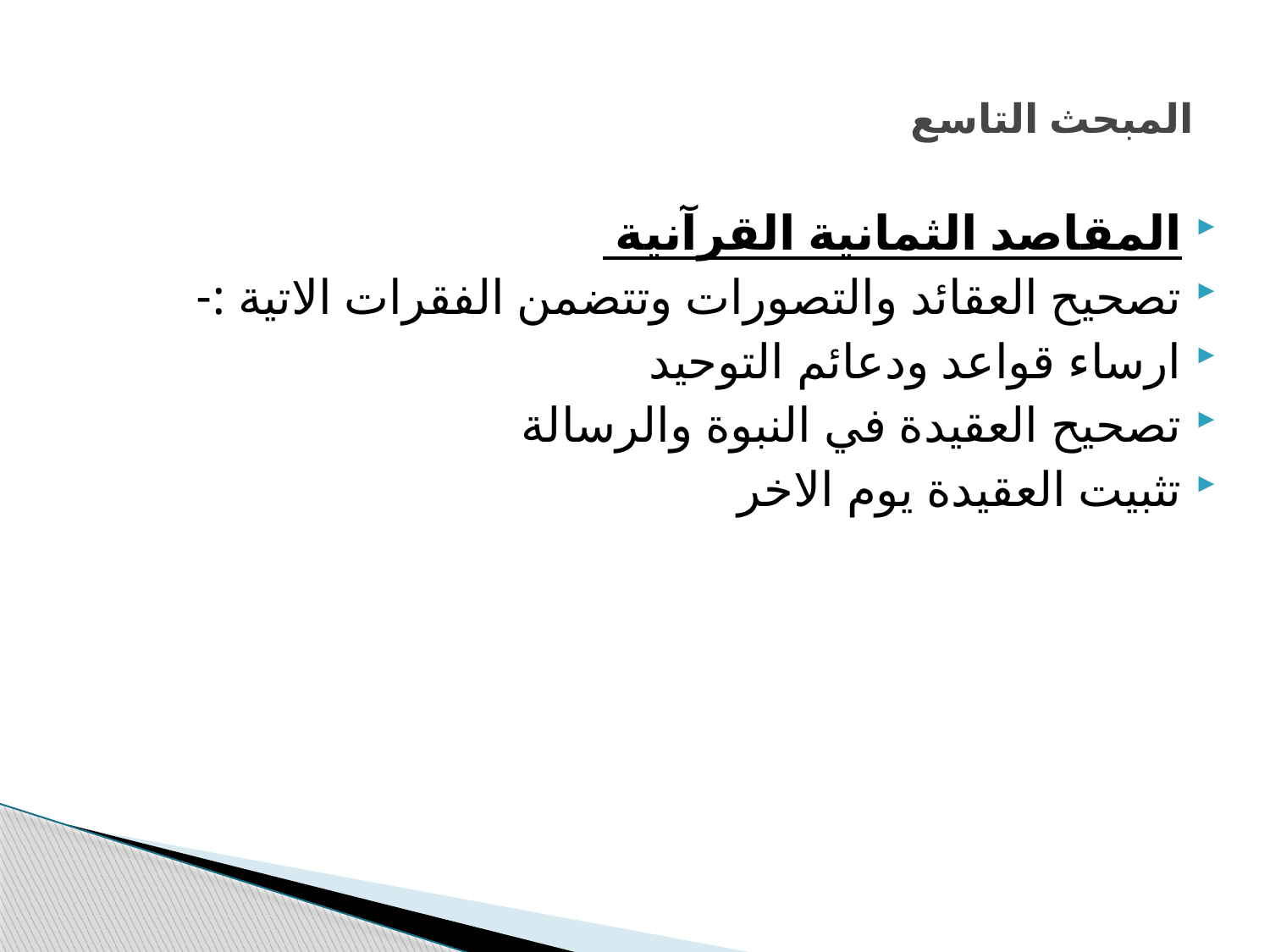

# المبحث التاسع
المقاصد الثمانية القرآنية
تصحيح العقائد والتصورات وتتضمن الفقرات الاتية :-
ارساء قواعد ودعائم التوحيد
تصحيح العقيدة في النبوة والرسالة
تثبيت العقيدة يوم الاخر